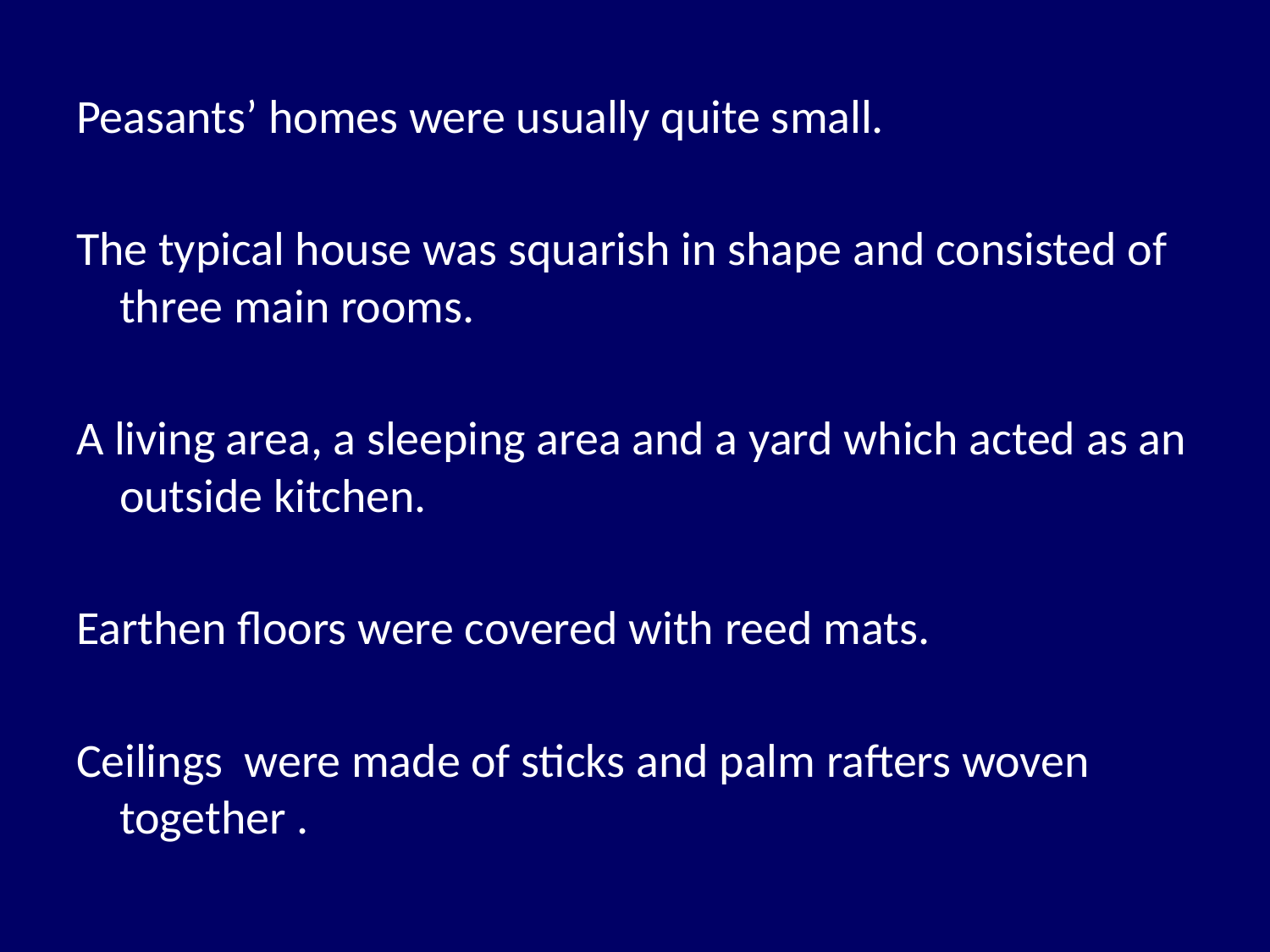

Peasants’ homes were usually quite small.

The typical house was squarish in shape and consisted of three main rooms.

A living area, a sleeping area and a yard which acted as an outside kitchen.

Earthen floors were covered with reed mats.

Ceilings  were made of sticks and palm rafters woven together .